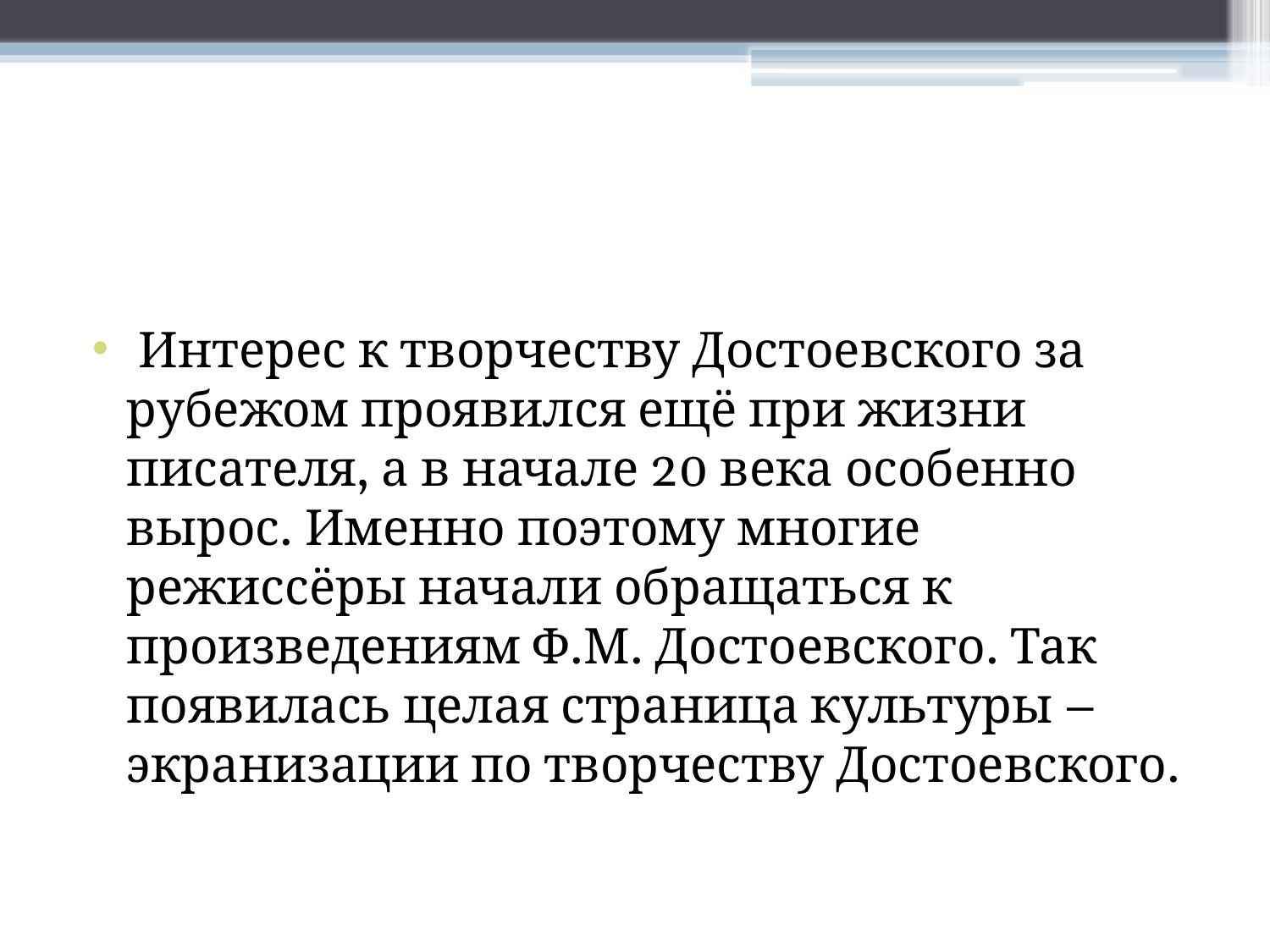

Интерес к творчеству Достоевского за рубежом проявился ещё при жизни писателя, а в начале 20 века особенно вырос. Именно поэтому многие режиссёры начали обращаться к произведениям Ф.М. Достоевского. Так появилась целая страница культуры – экранизации по творчеству Достоевского.